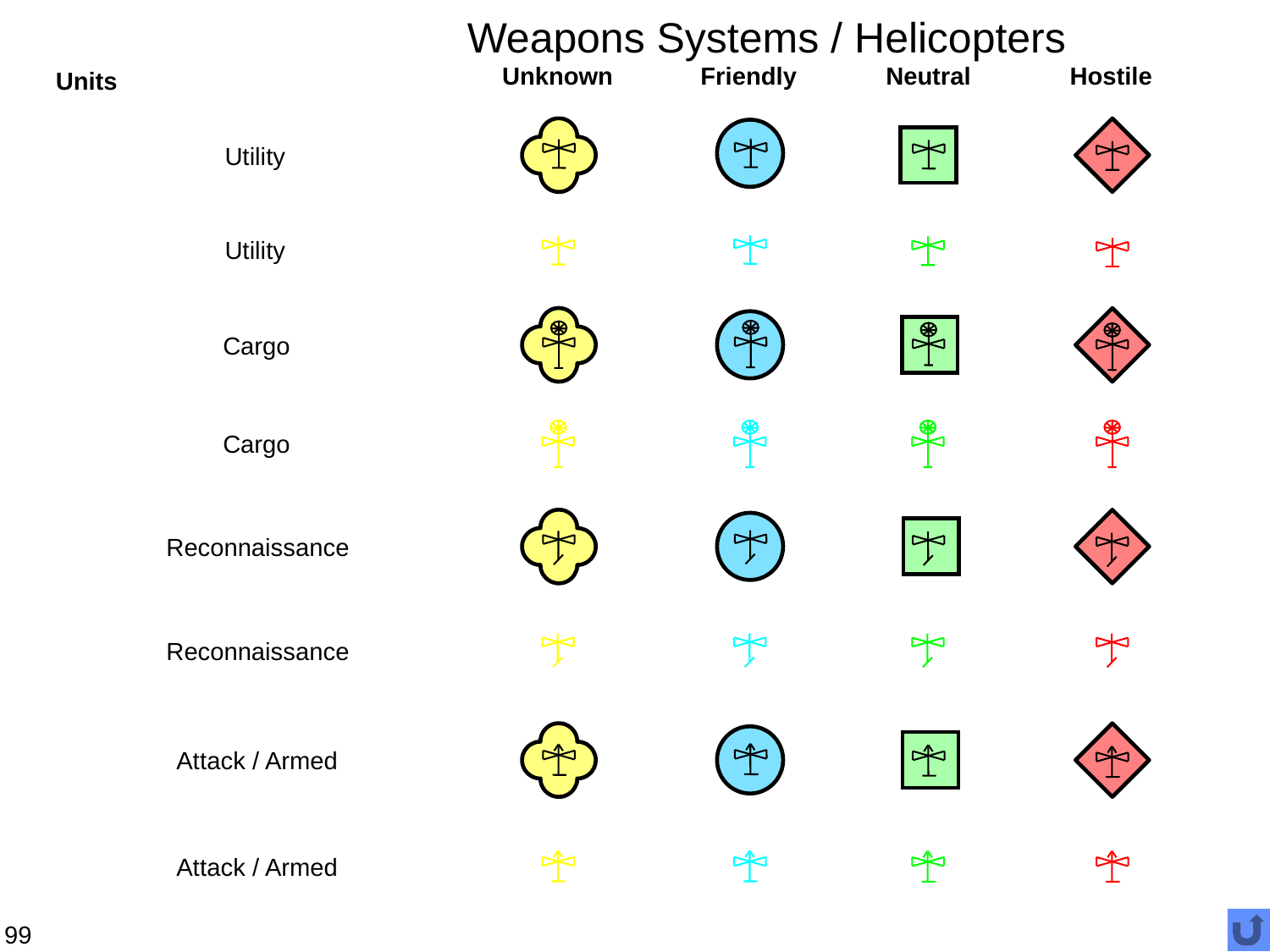

# Weapons Systems / Helicopters
Unknown
Friendly
Neutral
Hostile
Units

Utility
Utility

Cargo

Cargo

Reconnaissance

Reconnaissance

Attack / Armed

Attack / Armed
99